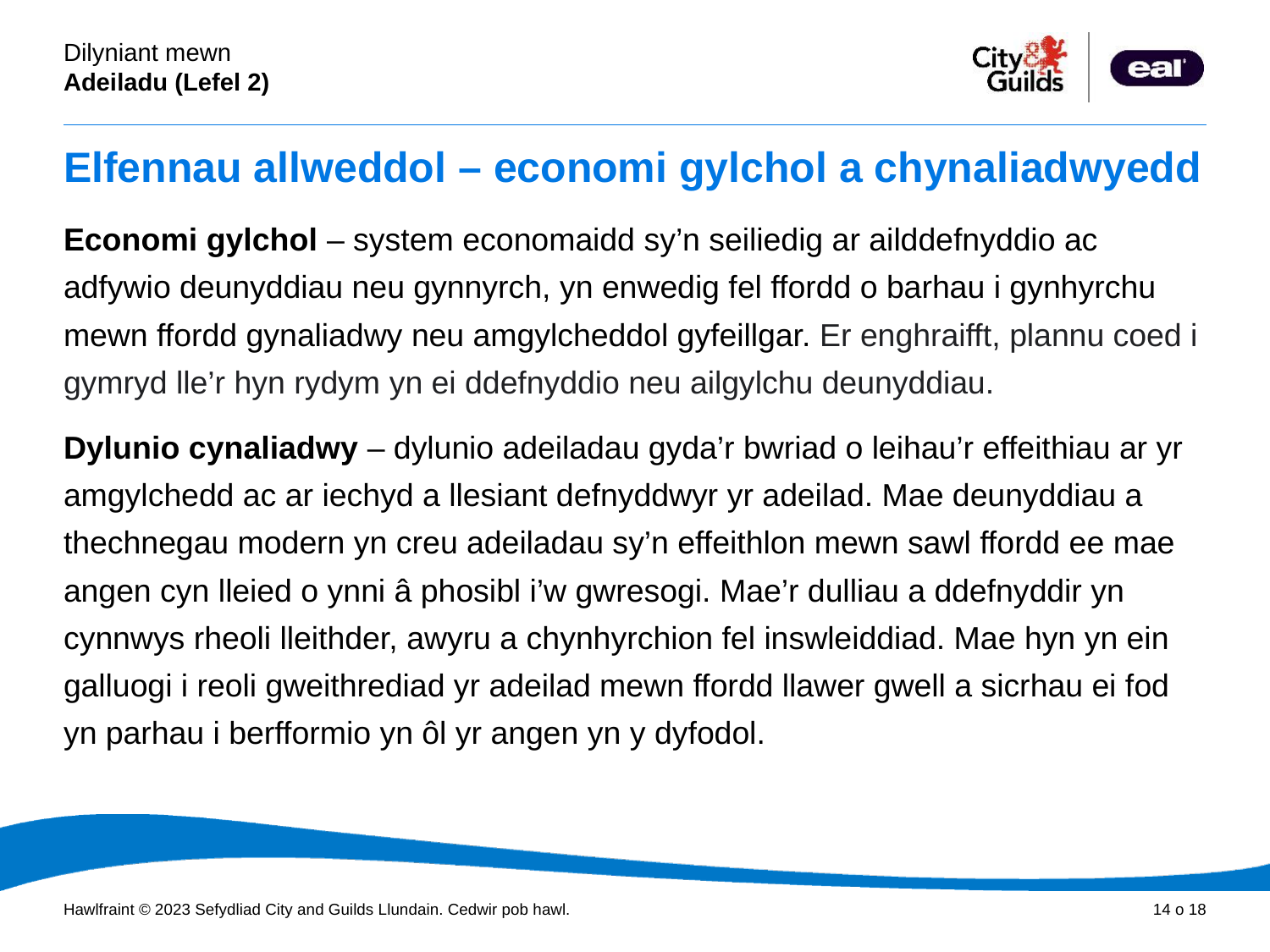

# Elfennau allweddol – economi gylchol a chynaliadwyedd
Economi gylchol – system economaidd sy’n seiliedig ar ailddefnyddio ac adfywio deunyddiau neu gynnyrch, yn enwedig fel ffordd o barhau i gynhyrchu mewn ffordd gynaliadwy neu amgylcheddol gyfeillgar. Er enghraifft, plannu coed i gymryd lle’r hyn rydym yn ei ddefnyddio neu ailgylchu deunyddiau.
Dylunio cynaliadwy – dylunio adeiladau gyda’r bwriad o leihau’r effeithiau ar yr amgylchedd ac ar iechyd a llesiant defnyddwyr yr adeilad. Mae deunyddiau a thechnegau modern yn creu adeiladau sy’n effeithlon mewn sawl ffordd ee mae angen cyn lleied o ynni â phosibl i’w gwresogi. Mae’r dulliau a ddefnyddir yn cynnwys rheoli lleithder, awyru a chynhyrchion fel inswleiddiad. Mae hyn yn ein galluogi i reoli gweithrediad yr adeilad mewn ffordd llawer gwell a sicrhau ei fod yn parhau i berfformio yn ôl yr angen yn y dyfodol.